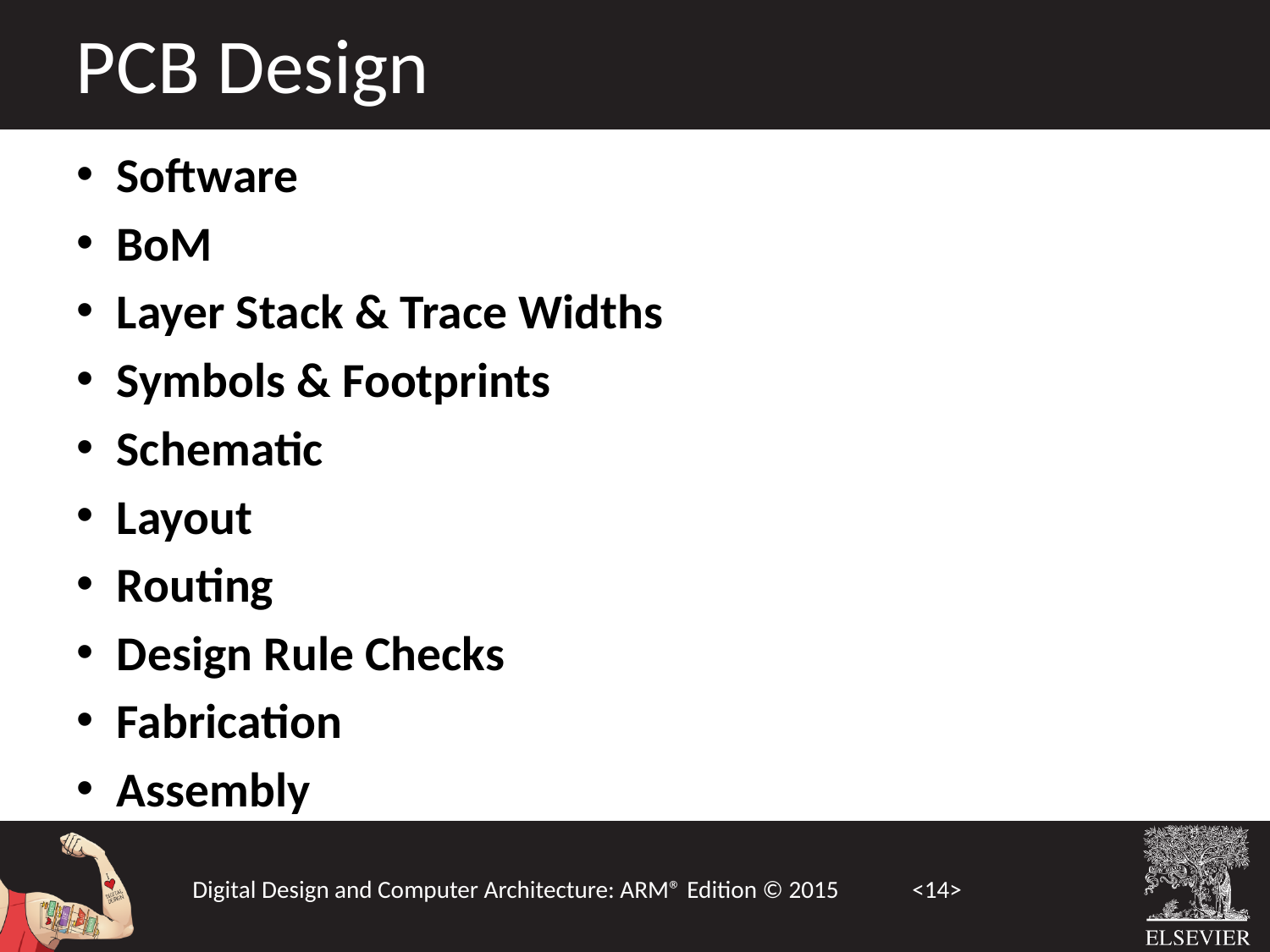

PCB Design
Software
BoM
Layer Stack & Trace Widths
Symbols & Footprints
Schematic
Layout
Routing
Design Rule Checks
Fabrication
Assembly